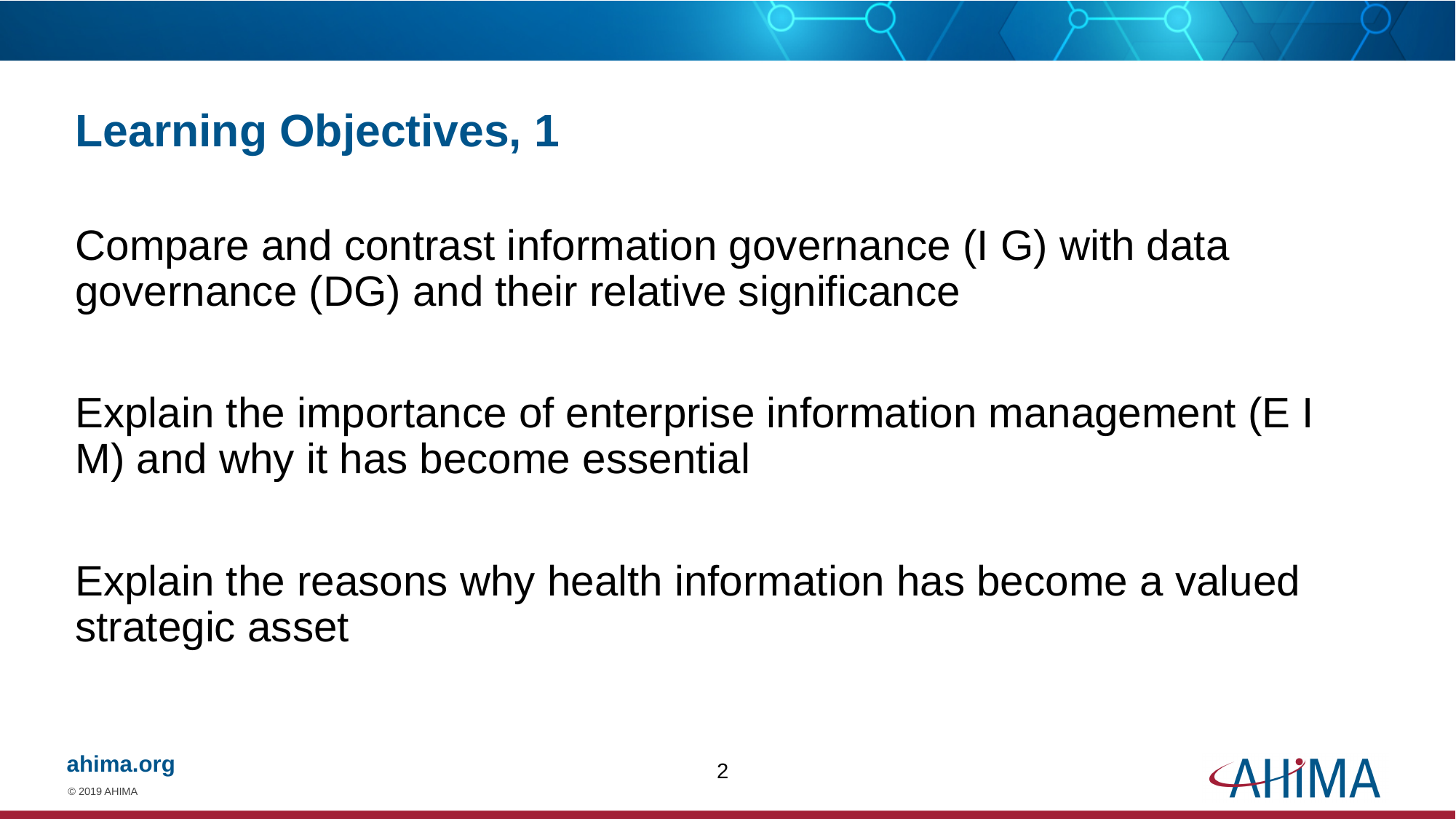

# Learning Objectives, 1
Compare and contrast information governance (I G) with data governance (DG) and their relative significance

Explain the importance of enterprise information management (E I M) and why it has become essential

Explain the reasons why health information has become a valued strategic asset